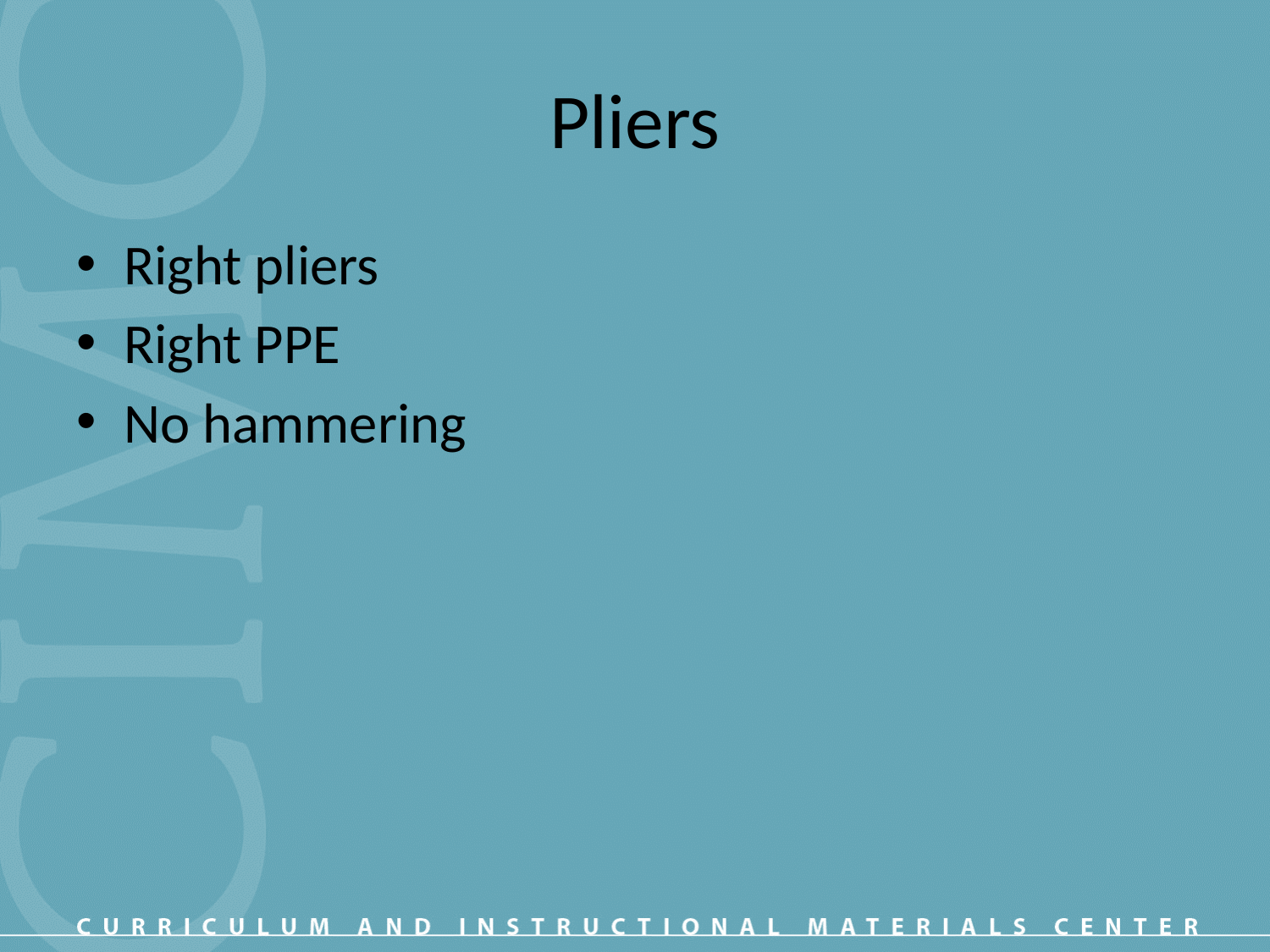

# Pliers
Right pliers
Right PPE
No hammering